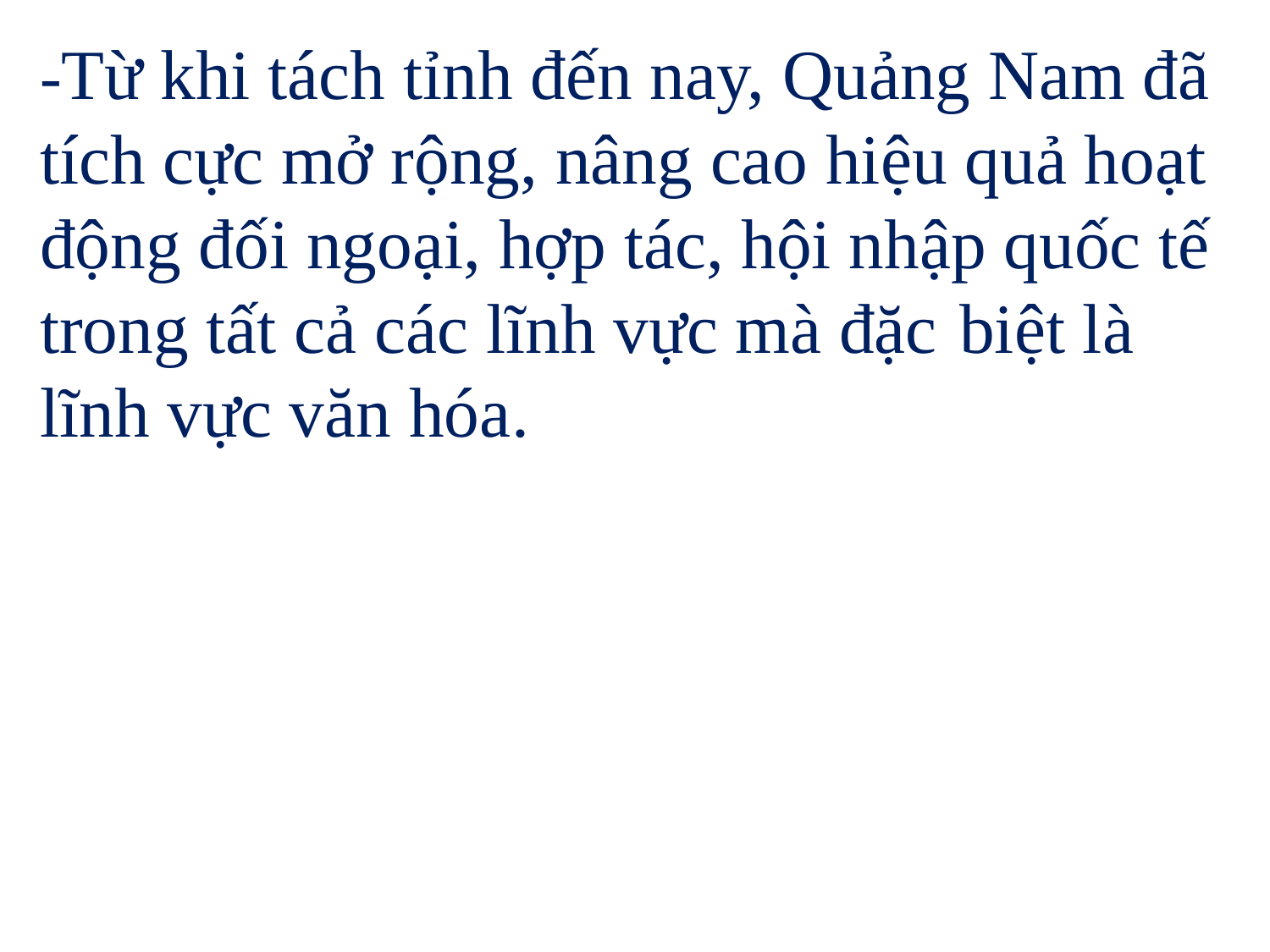

-Từ khi tách tỉnh đến nay, Quảng Nam đã tích cực mở rộng, nâng cao hiệu quả hoạt động đối ngoại, hợp tác, hội nhập quốc tế trong tất cả các lĩnh vực mà đặc biệt là lĩnh vực văn hóa.